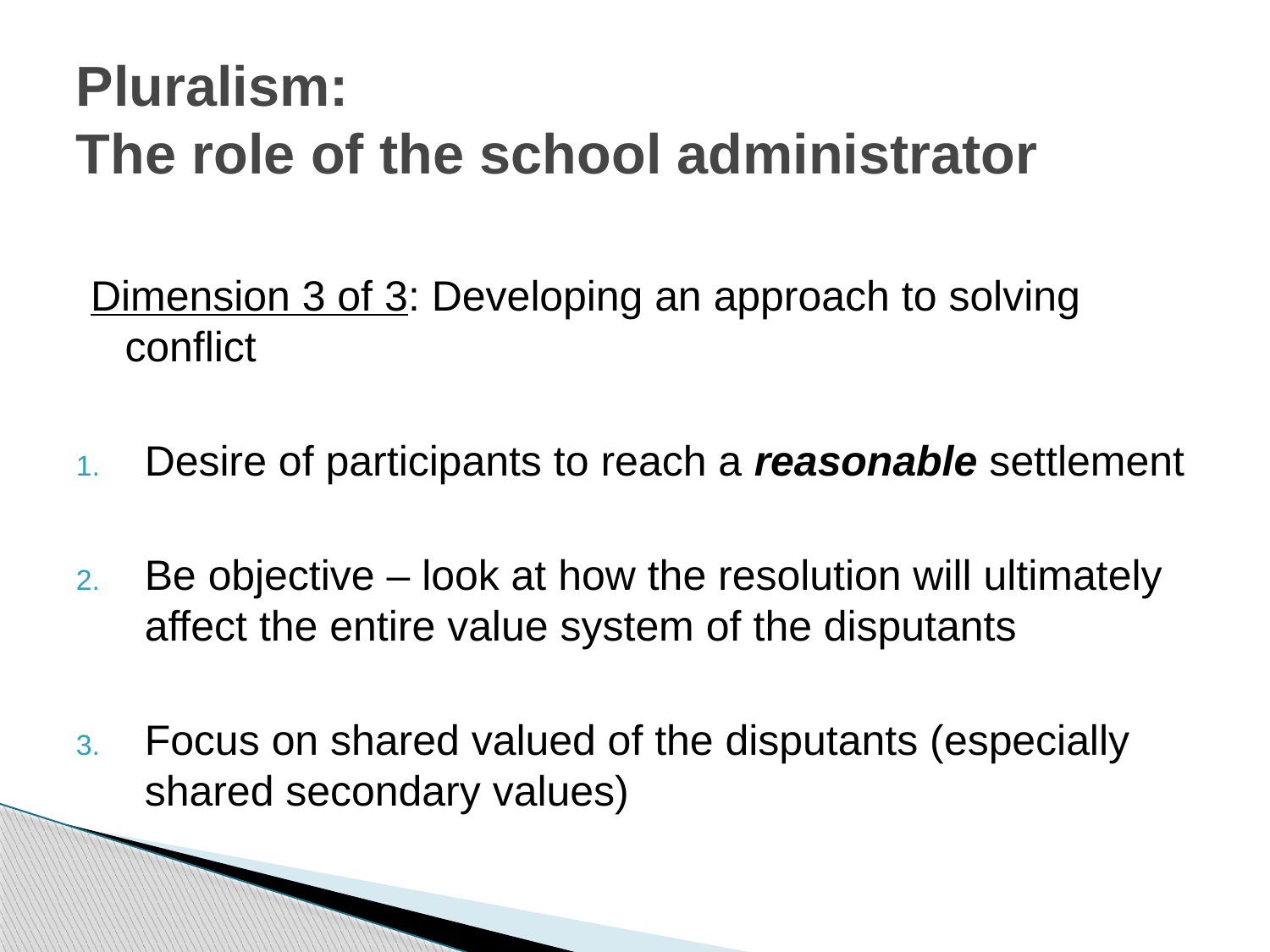

# Pluralism: The role of the school administrator

Dimension 3 of 3: Developing an approach to solving conflict

Desire of participants to reach a reasonable settlement

Be objective – look at how the resolution will ultimately affect the entire value system of the disputants

Focus on shared valued of the disputants (especially shared secondary values)